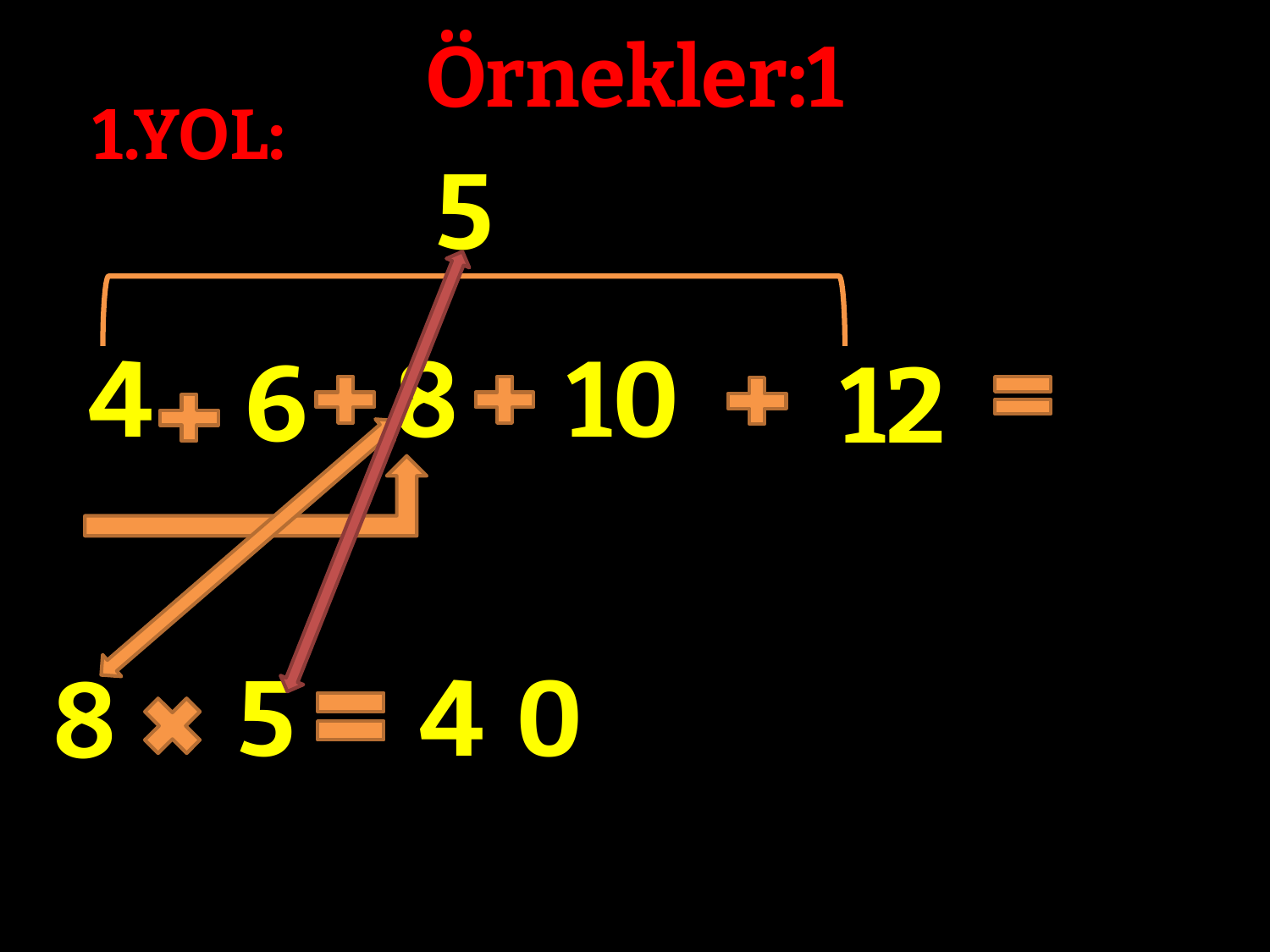

Örnekler:1
1.YOL:
5
#
10
4
8
6
12

0
4
5
8